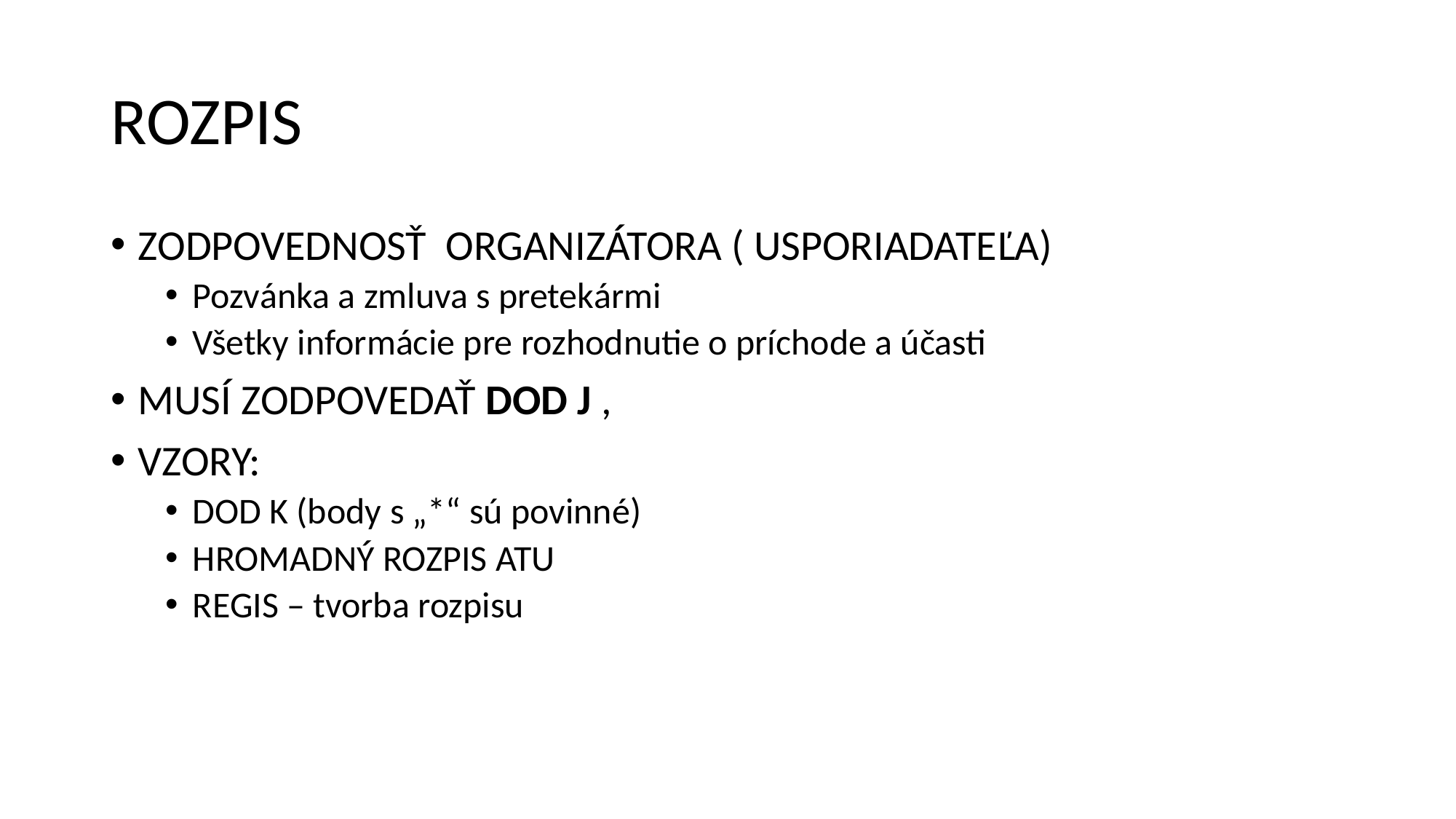

# ROZPIS
ZODPOVEDNOSŤ  ORGANIZÁTORA ( USPORIADATEĽA)
Pozvánka a zmluva s pretekármi
Všetky informácie pre rozhodnutie o príchode a účasti
MUSÍ ZODPOVEDAŤ DOD J ,
VZORY:
DOD K (body s „*“ sú povinné)
HROMADNÝ ROZPIS ATU
REGIS – tvorba rozpisu